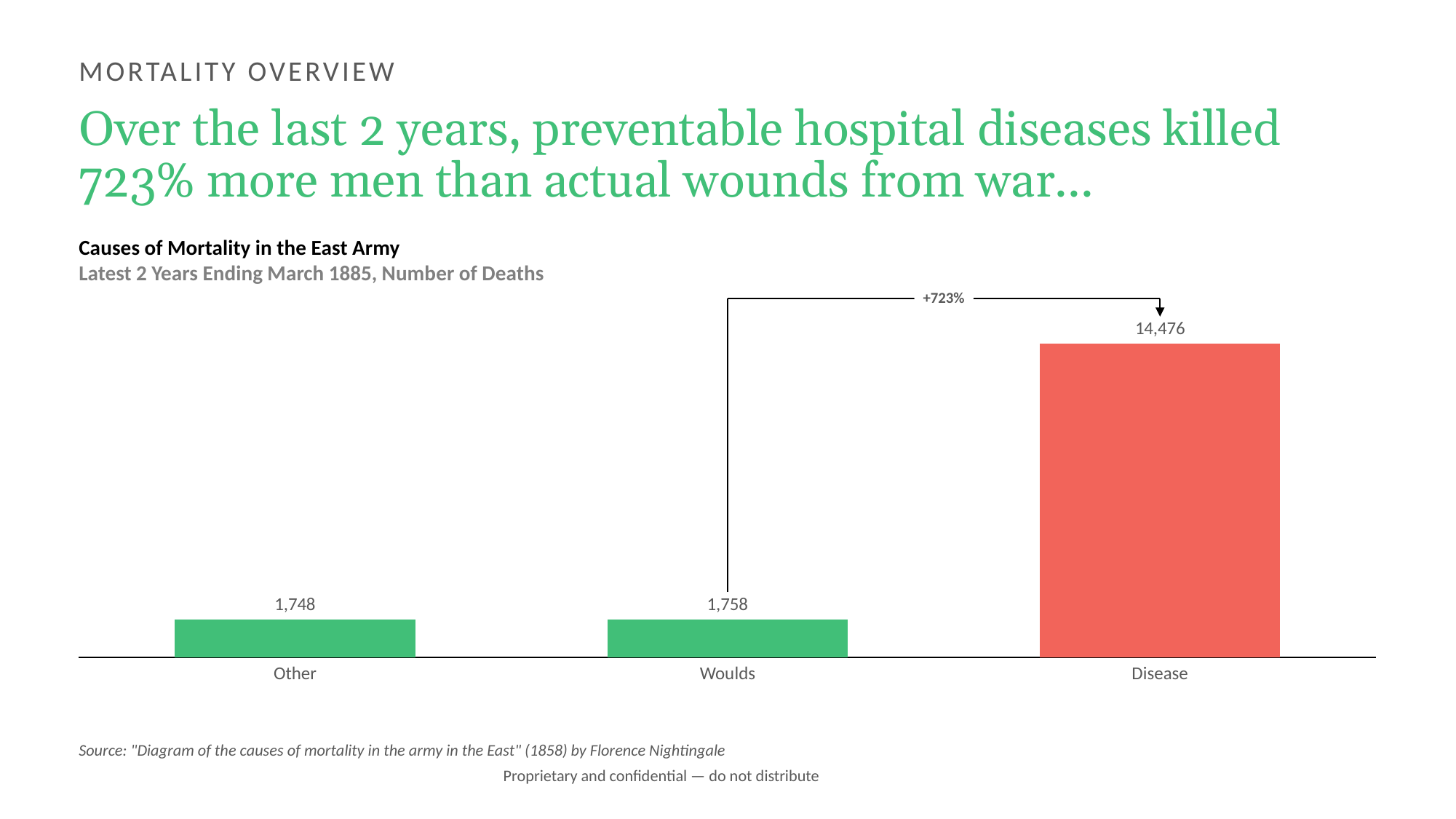

Mortality overview
# Over the last 2 years, preventable hospital diseases killed 723% more men than actual wounds from war...
Causes of Mortality in the East Army
Latest 2 Years Ending March 1885, Number of Deaths
+723%

### Chart

| Category |  |
|---|---|
Other
Woulds
Disease
Source: "Diagram of the causes of mortality in the army in the East" (1858) by Florence Nightingale